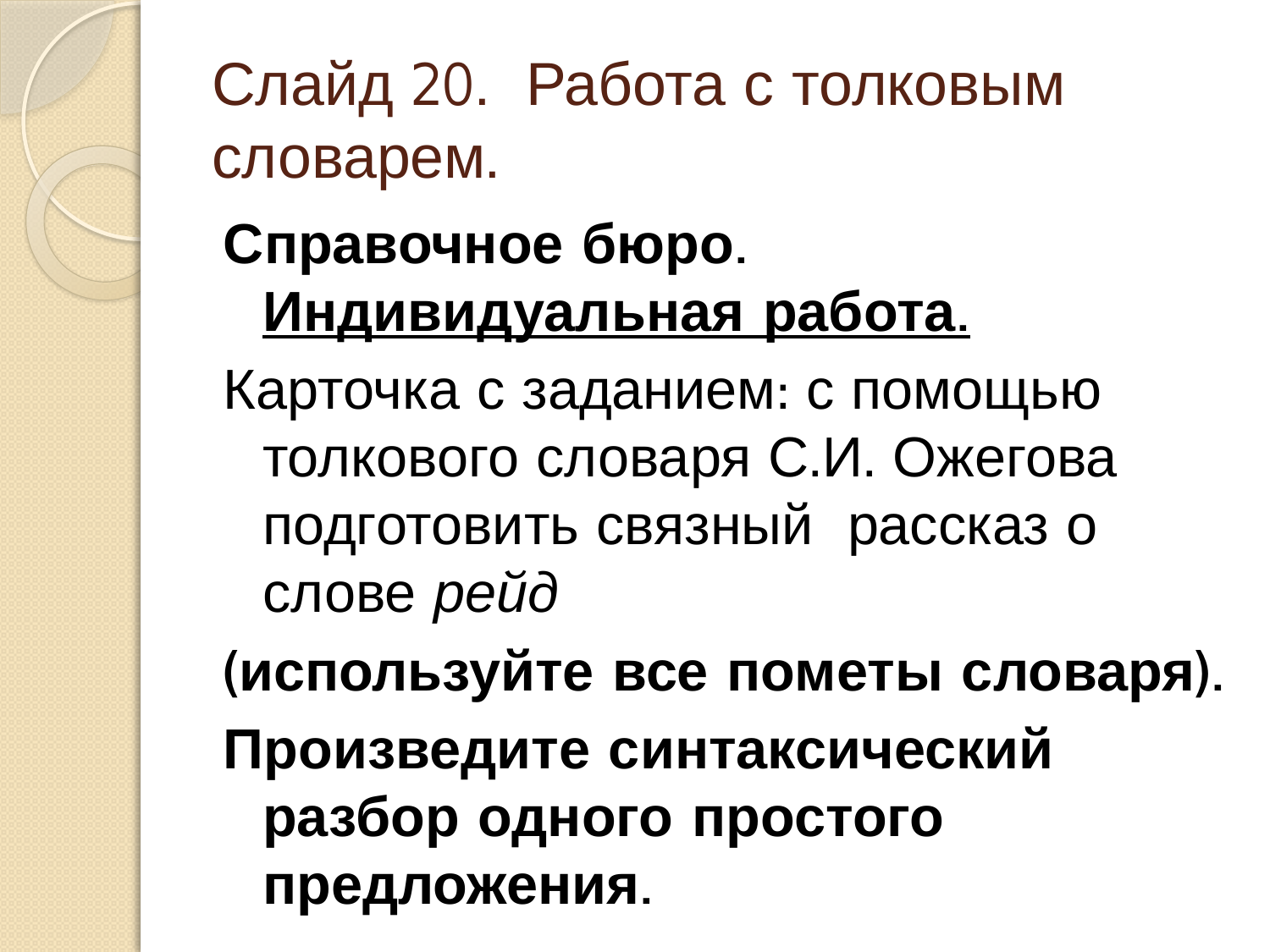

# Слайд 20.  Работа с толковым словарем.
Справочное бюро. Индивидуальная работа.
Карточка с заданием: с помощью толкового словаря С.И. Ожегова подготовить связный  рассказ о слове рейд
(используйте все пометы словаря).
Произведите синтаксический разбор одного простого предложения.